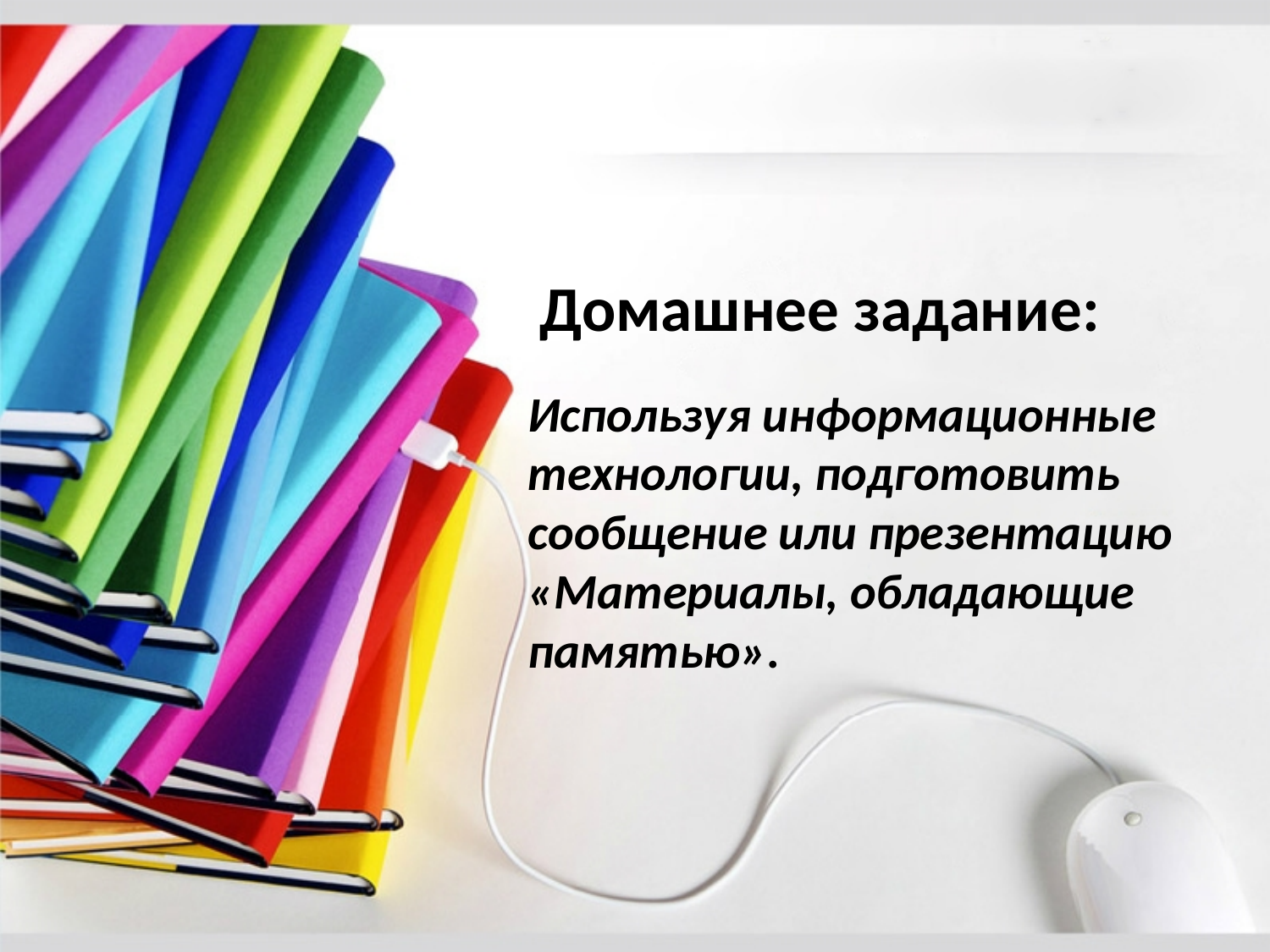

# Домашнее задание:
Используя информационные технологии, подготовить сообщение или презентацию «Материалы, обладающие памятью».